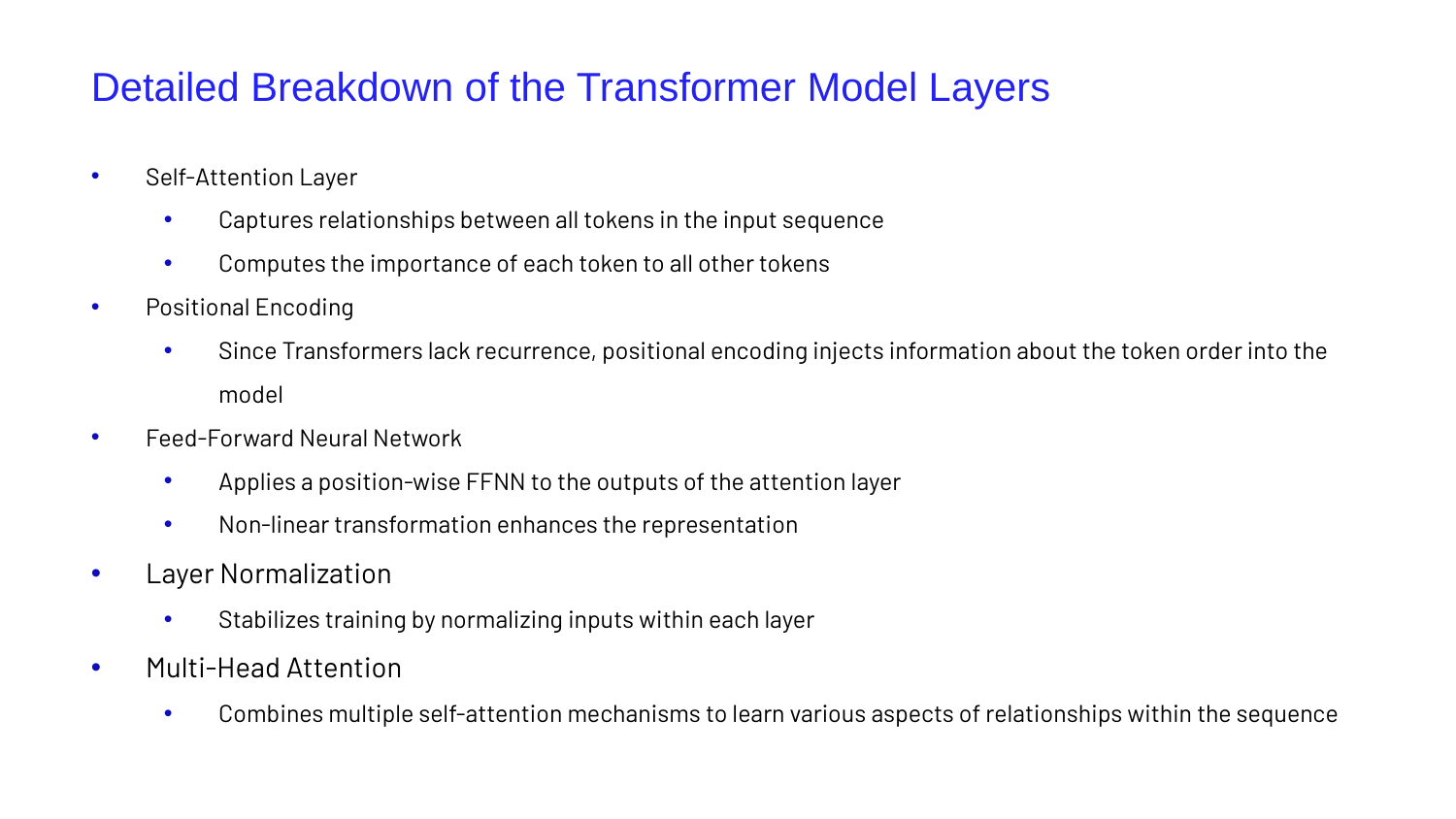

Detailed Breakdown of the Transformer Model Layers
Self-Attention Layer
Captures relationships between all tokens in the input sequence
Computes the importance of each token to all other tokens
Positional Encoding
Since Transformers lack recurrence, positional encoding injects information about the token order into the model
Feed-Forward Neural Network
Applies a position-wise FFNN to the outputs of the attention layer
Non-linear transformation enhances the representation
Layer Normalization
Stabilizes training by normalizing inputs within each layer
Multi-Head Attention
Combines multiple self-attention mechanisms to learn various aspects of relationships within the sequence